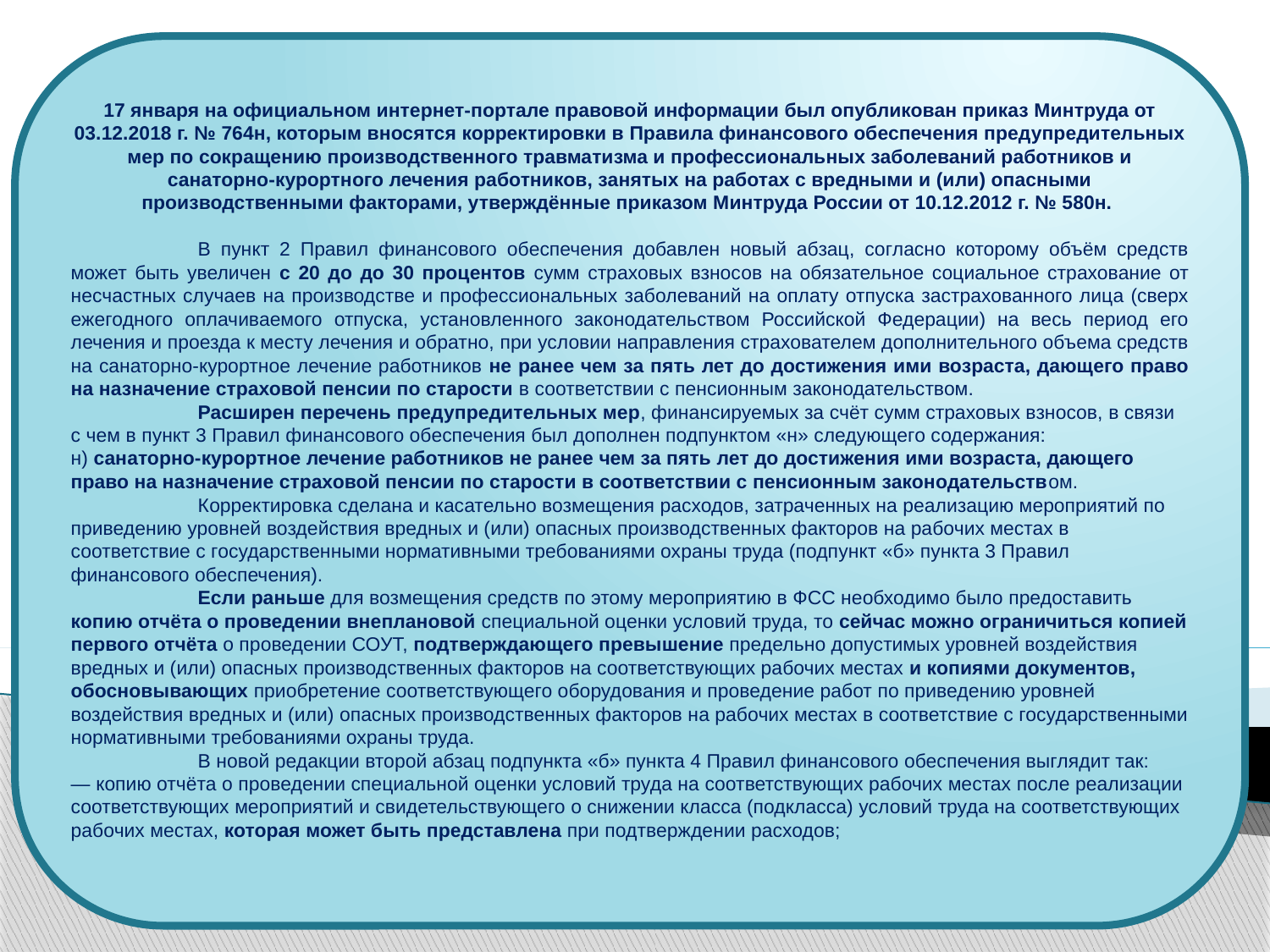

17 января на официальном интернет-портале правовой информации был опубликован приказ Минтруда от 03.12.2018 г. № 764н, которым вносятся корректировки в Правила финансового обеспечения предупредительных мер по сокращению производственного травматизма и профессиональных заболеваний работников и санаторно-курортного лечения работников, занятых на работах с вредными и (или) опасными производственными факторами, утверждённые приказом Минтруда России от 10.12.2012 г. № 580н.

	В пункт 2 Правил финансового обеспечения добавлен новый абзац, согласно которому объём средств может быть увеличен с 20 до до 30 процентов сумм страховых взносов на обязательное социальное страхование от несчастных случаев на производстве и профессиональных заболеваний на оплату отпуска застрахованного лица (сверх ежегодного оплачиваемого отпуска, установленного законодательством Российской Федерации) на весь период его лечения и проезда к месту лечения и обратно, при условии направления страхователем дополнительного объема средств на санаторно-курортное лечение работников не ранее чем за пять лет до достижения ими возраста, дающего право на назначение страховой пенсии по старости в соответствии с пенсионным законодательством.
	Расширен перечень предупредительных мер, финансируемых за счёт сумм страховых взносов, в связи с чем в пункт 3 Правил финансового обеспечения был дополнен подпунктом «н» следующего содержания:
н) санаторно-курортное лечение работников не ранее чем за пять лет до достижения ими возраста, дающего право на назначение страховой пенсии по старости в соответствии с пенсионным законодательством.
	Корректировка сделана и касательно возмещения расходов, затраченных на реализацию мероприятий по приведению уровней воздействия вредных и (или) опасных производственных факторов на рабочих местах в соответствие с государственными нормативными требованиями охраны труда (подпункт «б» пункта 3 Правил финансового обеспечения).
	Если раньше для возмещения средств по этому мероприятию в ФСС необходимо было предоставить копию отчёта о проведении внеплановой специальной оценки условий труда, то сейчас можно ограничиться копией первого отчёта о проведении СОУТ, подтверждающего превышение предельно допустимых уровней воздействия вредных и (или) опасных производственных факторов на соответствующих рабочих местах и копиями документов, обосновывающих приобретение соответствующего оборудования и проведение работ по приведению уровней воздействия вредных и (или) опасных производственных факторов на рабочих местах в соответствие с государственными нормативными требованиями охраны труда.
	В новой редакции второй абзац подпункта «б» пункта 4 Правил финансового обеспечения выглядит так:
— копию отчёта о проведении специальной оценки условий труда на соответствующих рабочих местах после реализации соответствующих мероприятий и свидетельствующего о снижении класса (подкласса) условий труда на соответствующих рабочих местах, которая может быть представлена при подтверждении расходов;

Оснований для освобождения от налогообложения сумм компенсаций организаций работникам оплаты занятий спортом в клубах и секциях, а также сумм компенсации полисов добровольного страхования от несчастных случаев при приобретении авиабилетов и железнодорожных билетов командированным сотрудникам "статья 217" Налогового Кодекса РФ не содержит. Следовательно, указанные суммы подлежат обложению налогом на доходы физических лиц в установленном порядке.